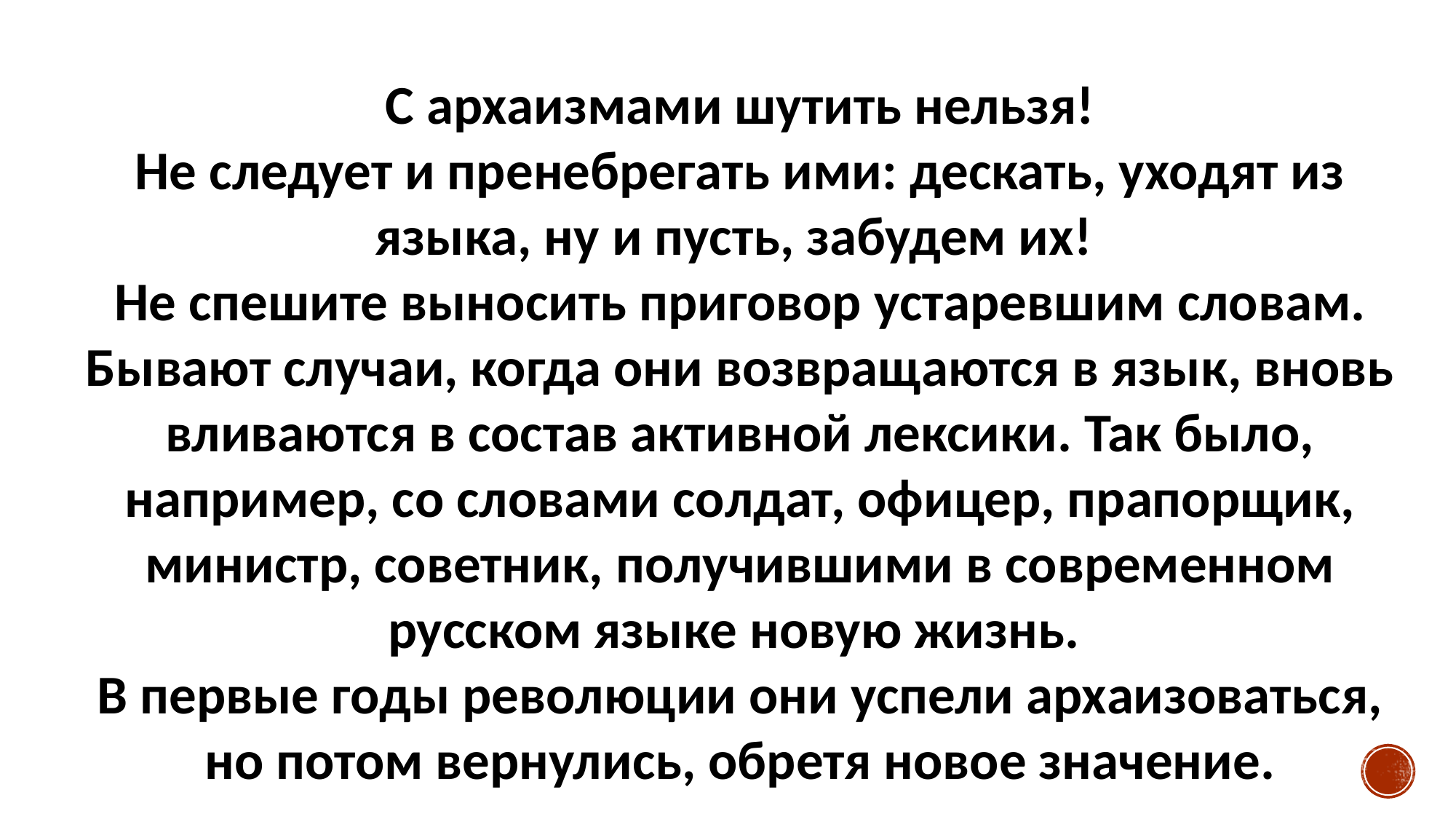

С архаизмами шутить нельзя!
Не следует и пренебрегать ими: дескать, уходят из языка, ну и пусть, забудем их!
Не спешите выносить приговор устаревшим словам. Бывают случаи, когда они возвращаются в язык, вновь вливаются в состав активной лексики. Так было, например, со словами солдат, офицер, прапорщик, министр, советник, получившими в современном русском языке новую жизнь.
В первые годы революции они успели архаизоваться, но потом вернулись, обретя новое значение.